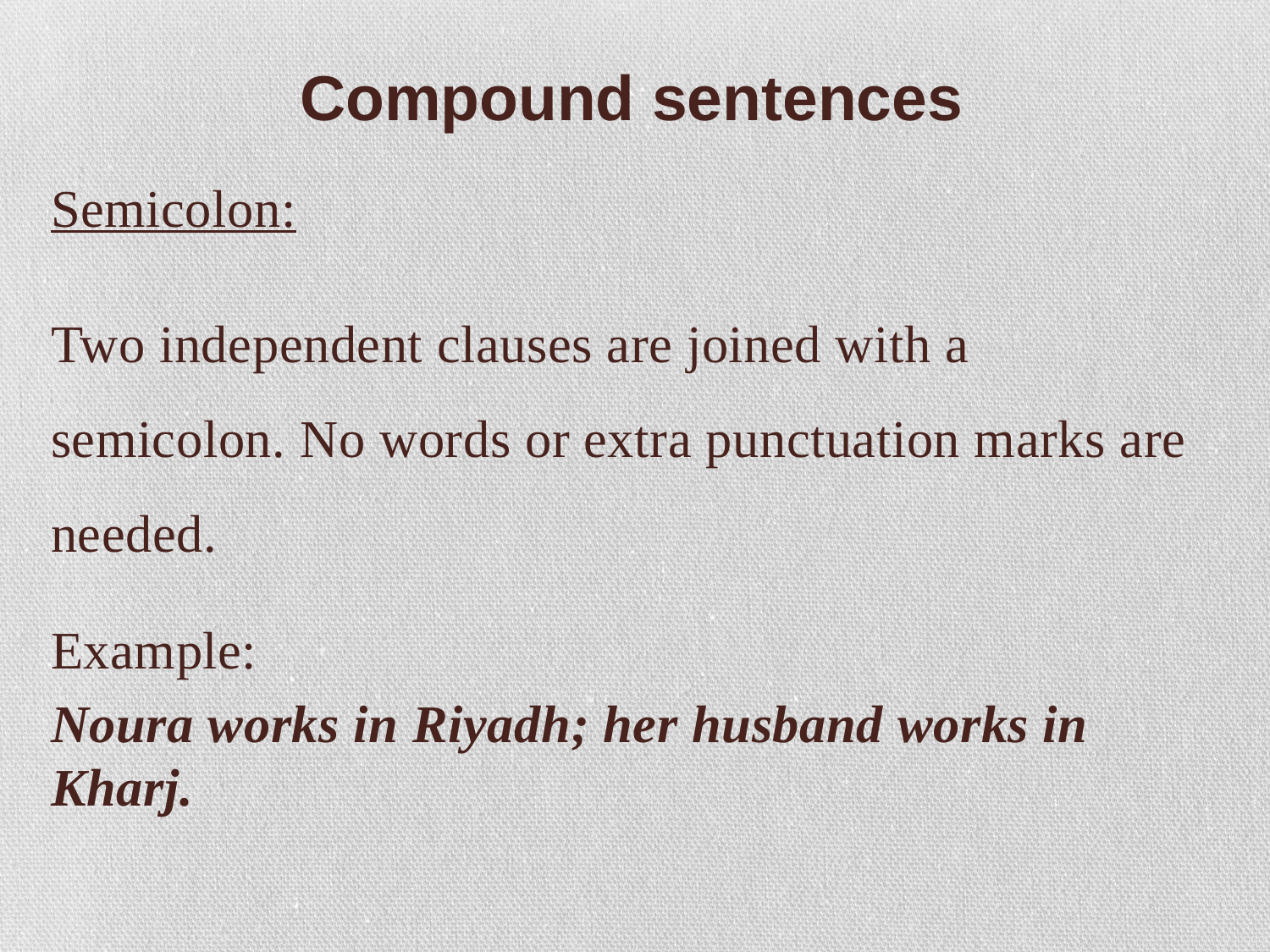

# Compound sentences
Semicolon:

Two independent clauses are joined with a semicolon. No words or extra punctuation marks are needed.

Example:
Noura works in Riyadh; her husband works in Kharj.

Eman Al-Katheery